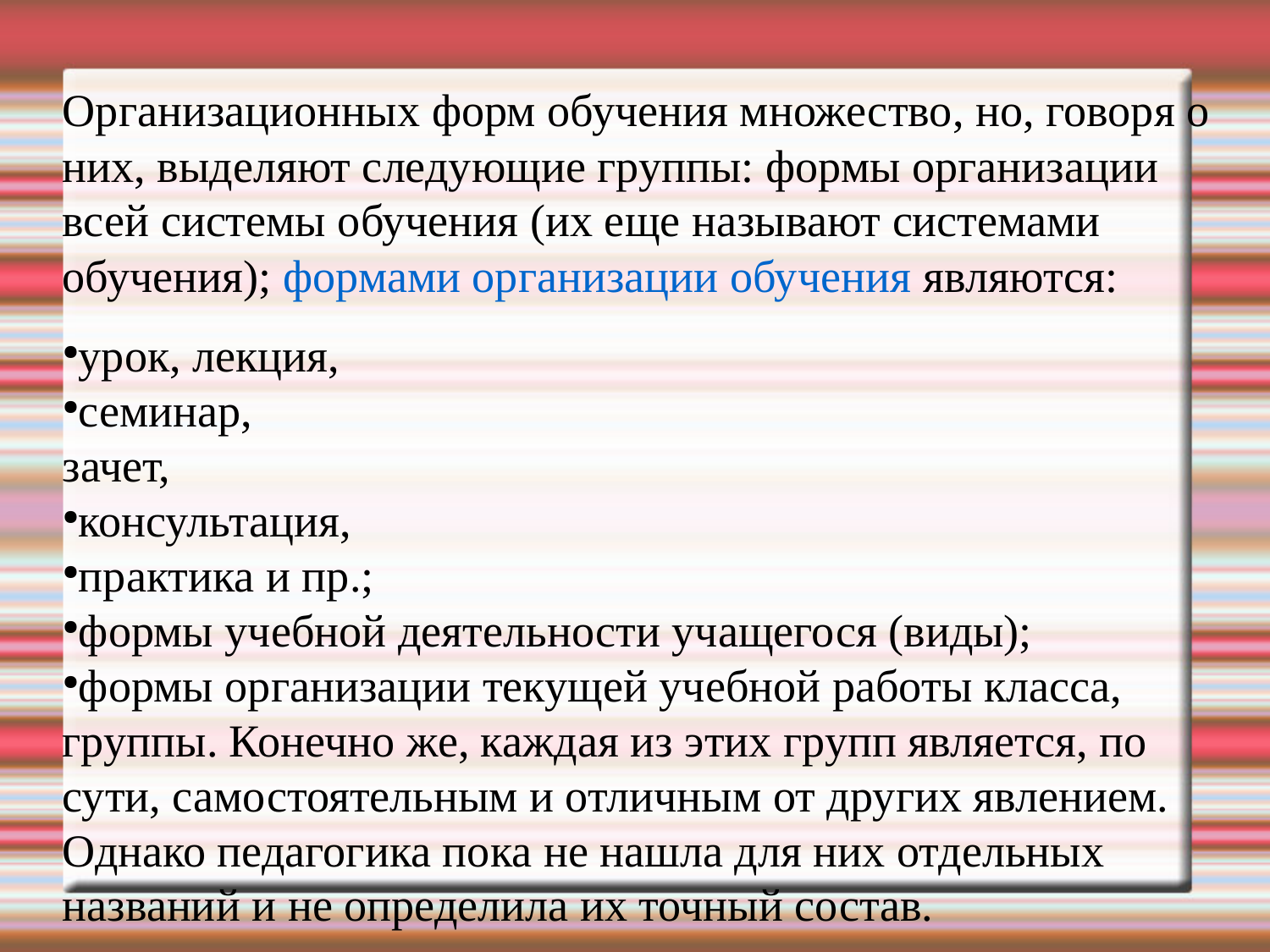

Организационных форм обучения множество, но, говоря о них, выделяют следующие группы: формы организации всей системы обучения (их еще называют системами обучения); формами организации обучения являются:
урок, лекция,
семинар,
зачет,
консультация,
практика и пр.;
формы учебной деятельности учащегося (виды);
формы организации текущей учебной работы класса, группы. Конечно же, каждая из этих групп является, по сути, самостоятельным и отличным от других явлением. Однако педагогика пока не нашла для них отдельных названий и не определила их точный состав.